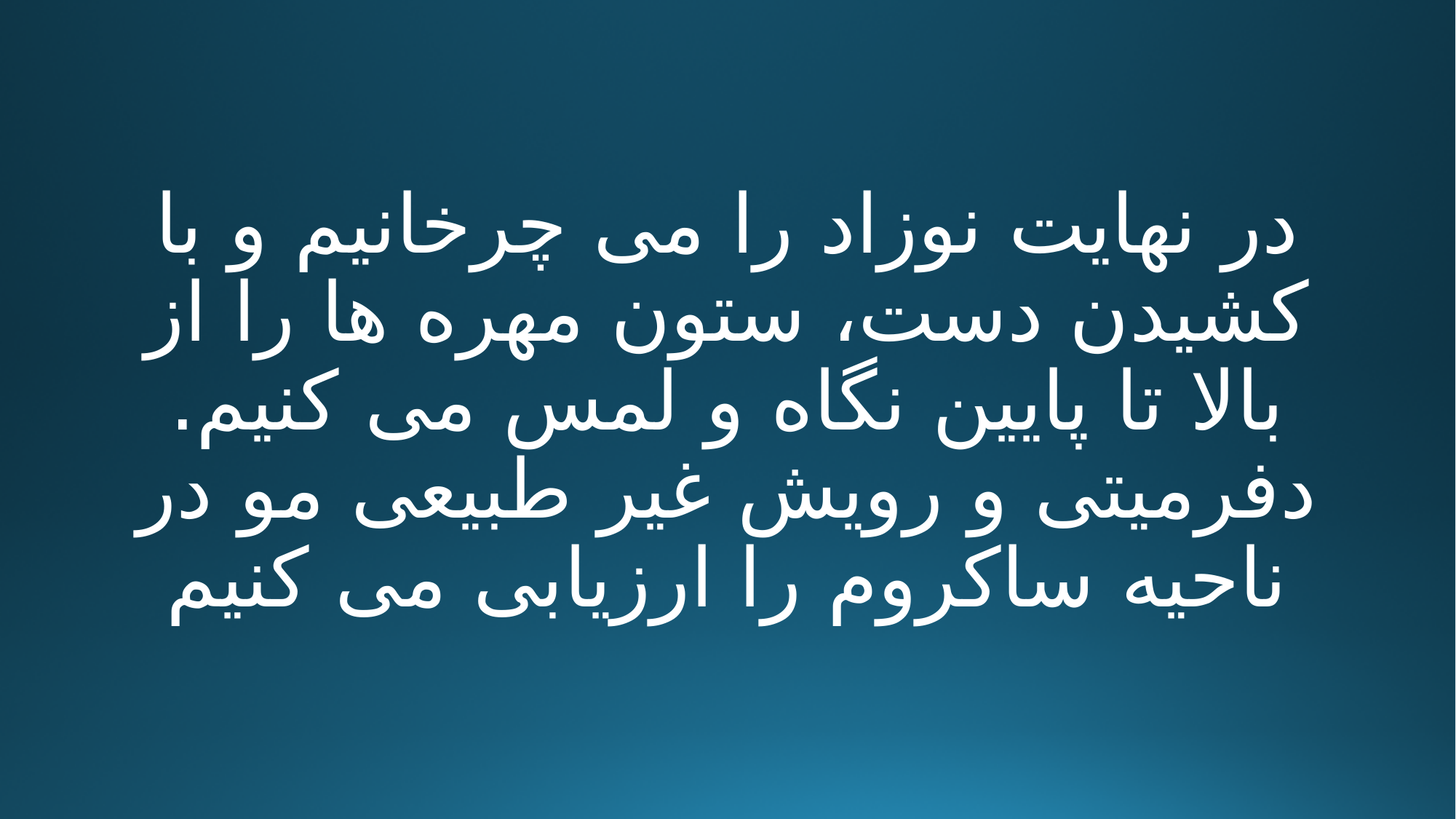

# در نهایت نوزاد را می چرخانیم و با کشیدن دست، ستون مهره ها را از بالا تا پایین نگاه و لمس می کنیم. دفرمیتی و رویش غیر طبیعی مو در ناحیه ساکروم را ارزیابی می کنیم